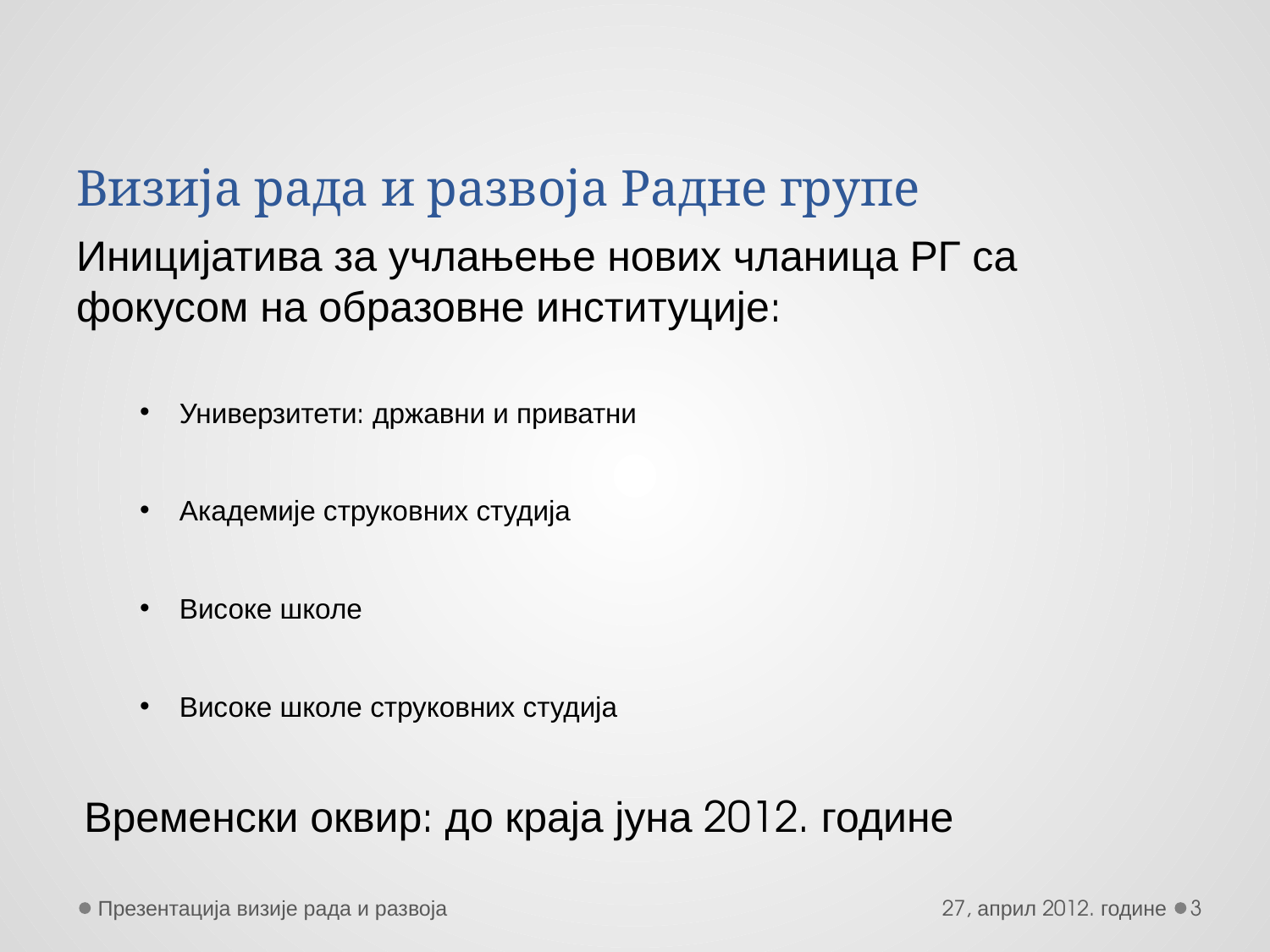

# Визија рада и развоја Радне групе
Иницијатива за учлањење нових чланица РГ са фокусом на образовне институције:

Универзитети: државни и приватни

Академије струковних студија

Високе школе

Високе школе струковних студија

Временски оквир: до краја јуна 2012. године
Презентација визије рада и развоја
27, април 2012. године
3